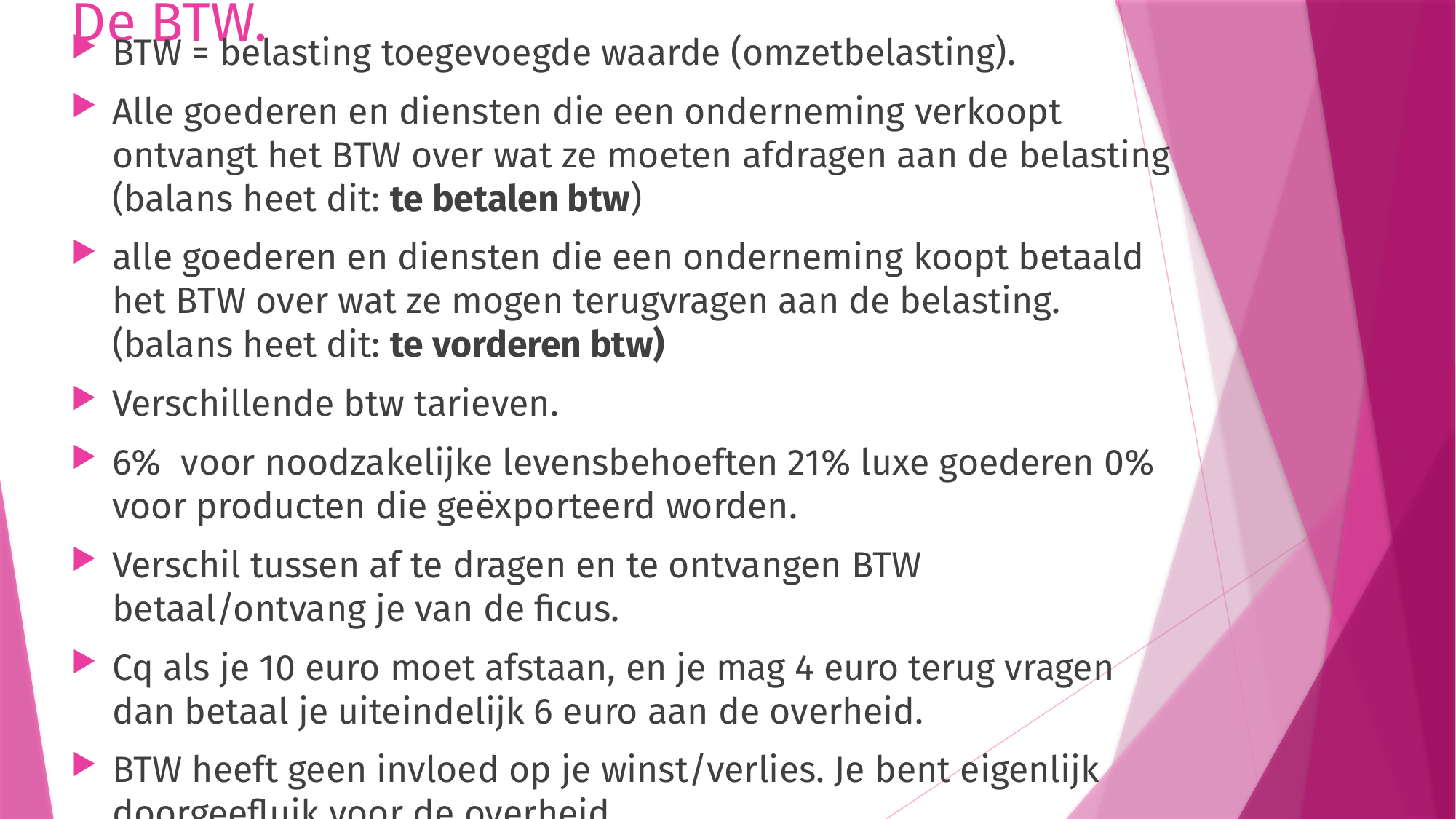

# De BTW.
BTW = belasting toegevoegde waarde (omzetbelasting).
Alle goederen en diensten die een onderneming verkoopt ontvangt het BTW over wat ze moeten afdragen aan de belasting (balans heet dit: te betalen btw)
alle goederen en diensten die een onderneming koopt betaald het BTW over wat ze mogen terugvragen aan de belasting. (balans heet dit: te vorderen btw)
Verschillende btw tarieven.
6%  voor noodzakelijke levensbehoeften 21% luxe goederen 0% voor producten die geëxporteerd worden.
Verschil tussen af te dragen en te ontvangen BTW betaal/ontvang je van de ficus.
Cq als je 10 euro moet afstaan, en je mag 4 euro terug vragen dan betaal je uiteindelijk 6 euro aan de overheid.
BTW heeft geen invloed op je winst/verlies. Je bent eigenlijk doorgeefluik voor de overheid.